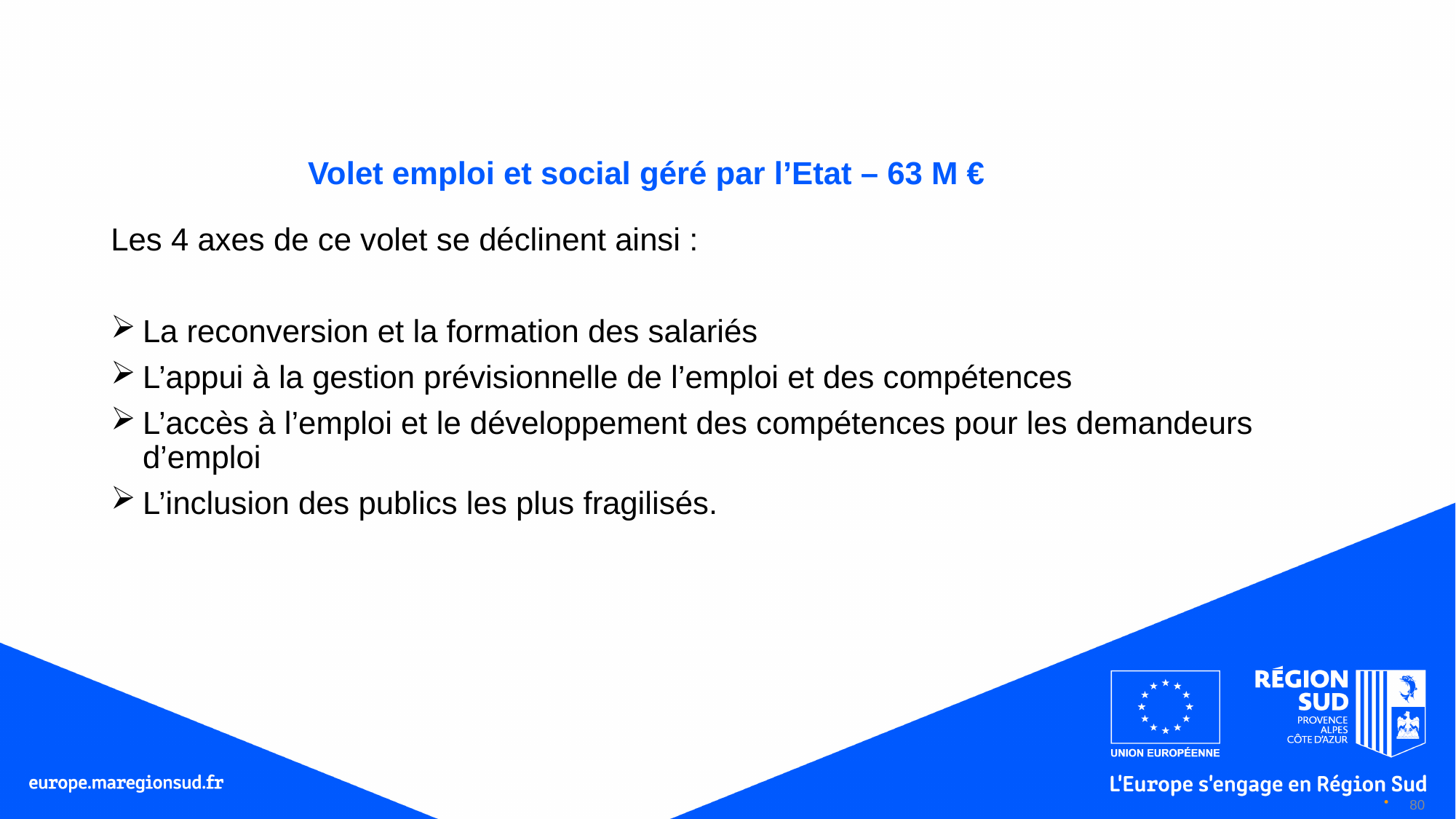

# Volet emploi et social géré par l’Etat – 63 M €
Les 4 axes de ce volet se déclinent ainsi :

La reconversion et la formation des salariés
L’appui à la gestion prévisionnelle de l’emploi et des compétences
L’accès à l’emploi et le développement des compétences pour les demandeurs d’emploi
L’inclusion des publics les plus fragilisés.
80